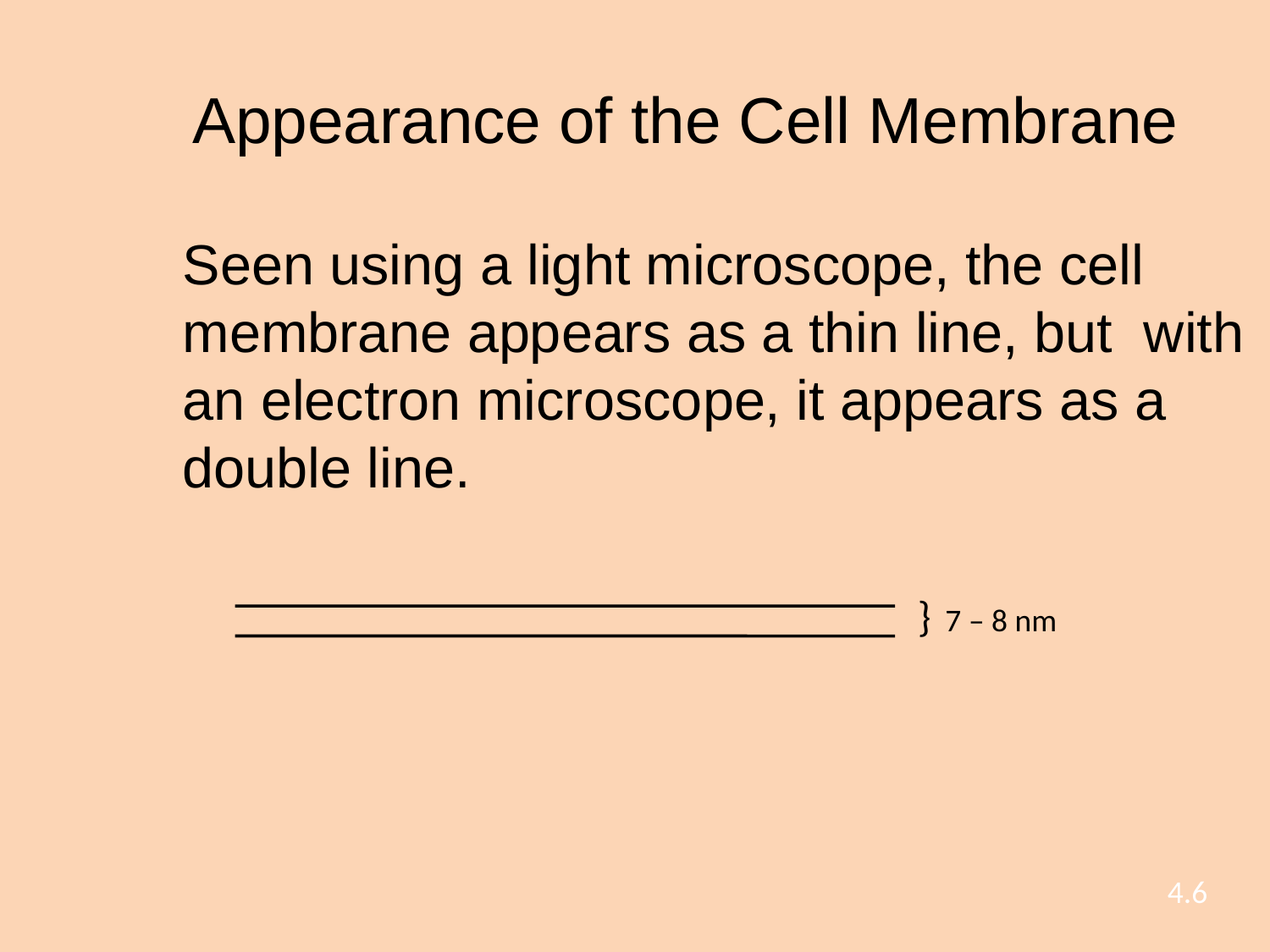

# Appearance of the Cell Membrane
	Seen using a light microscope, the cell membrane appears as a thin line, but  with an electron microscope, it appears as a double line.
}  7 – 8 nm

4.6